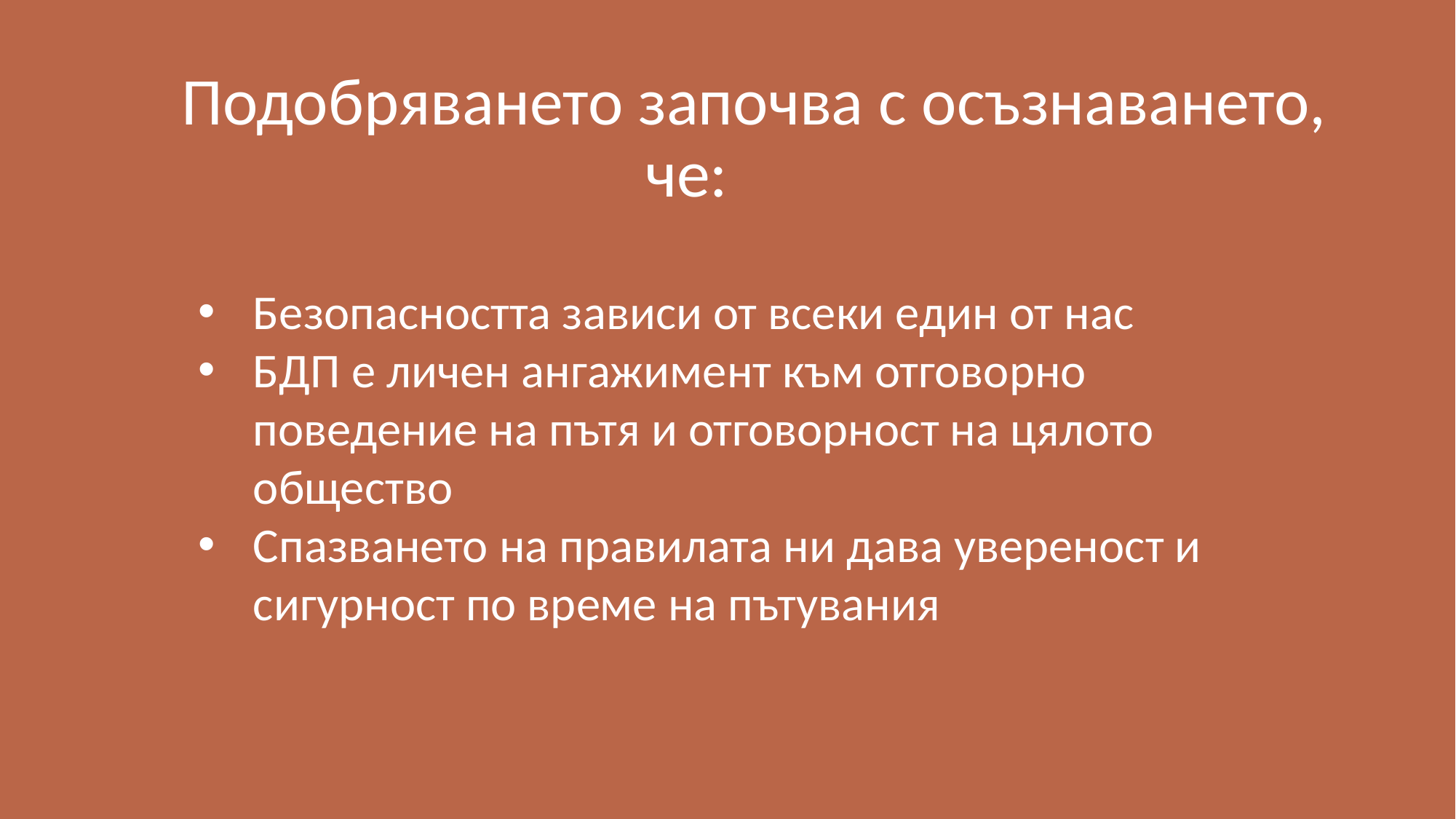

# Подобряването започва с осъзнаването, че:
Безопасността зависи от всеки един от нас
БДП е личен ангажимент към отговорно поведение на пътя и отговорност на цялото общество
Спазването на правилата ни дава увереност и сигурност по време на пътувания